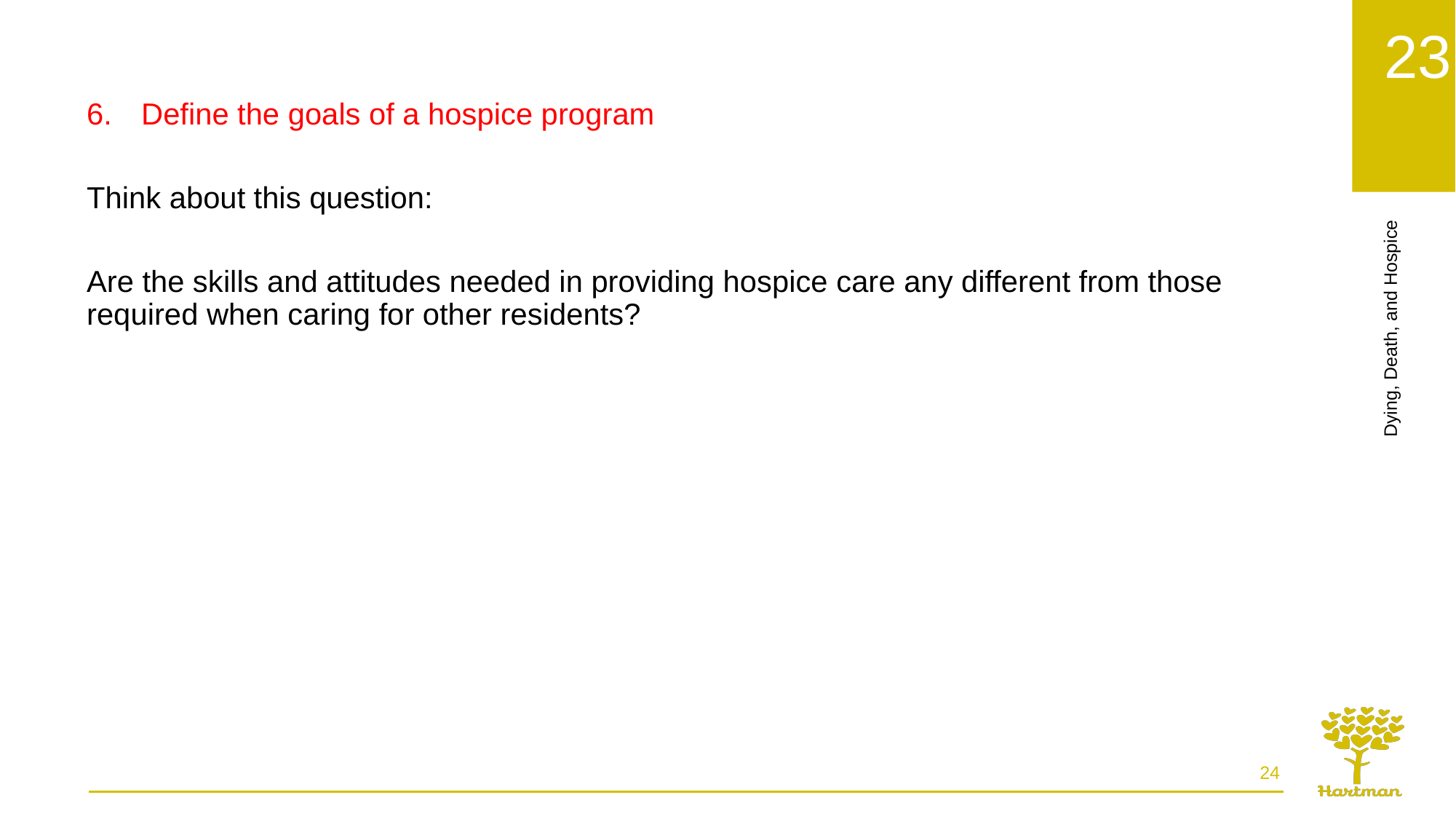

Define the goals of a hospice program

Think about this question:

Are the skills and attitudes needed in providing hospice care any different from those required when caring for other residents?

24